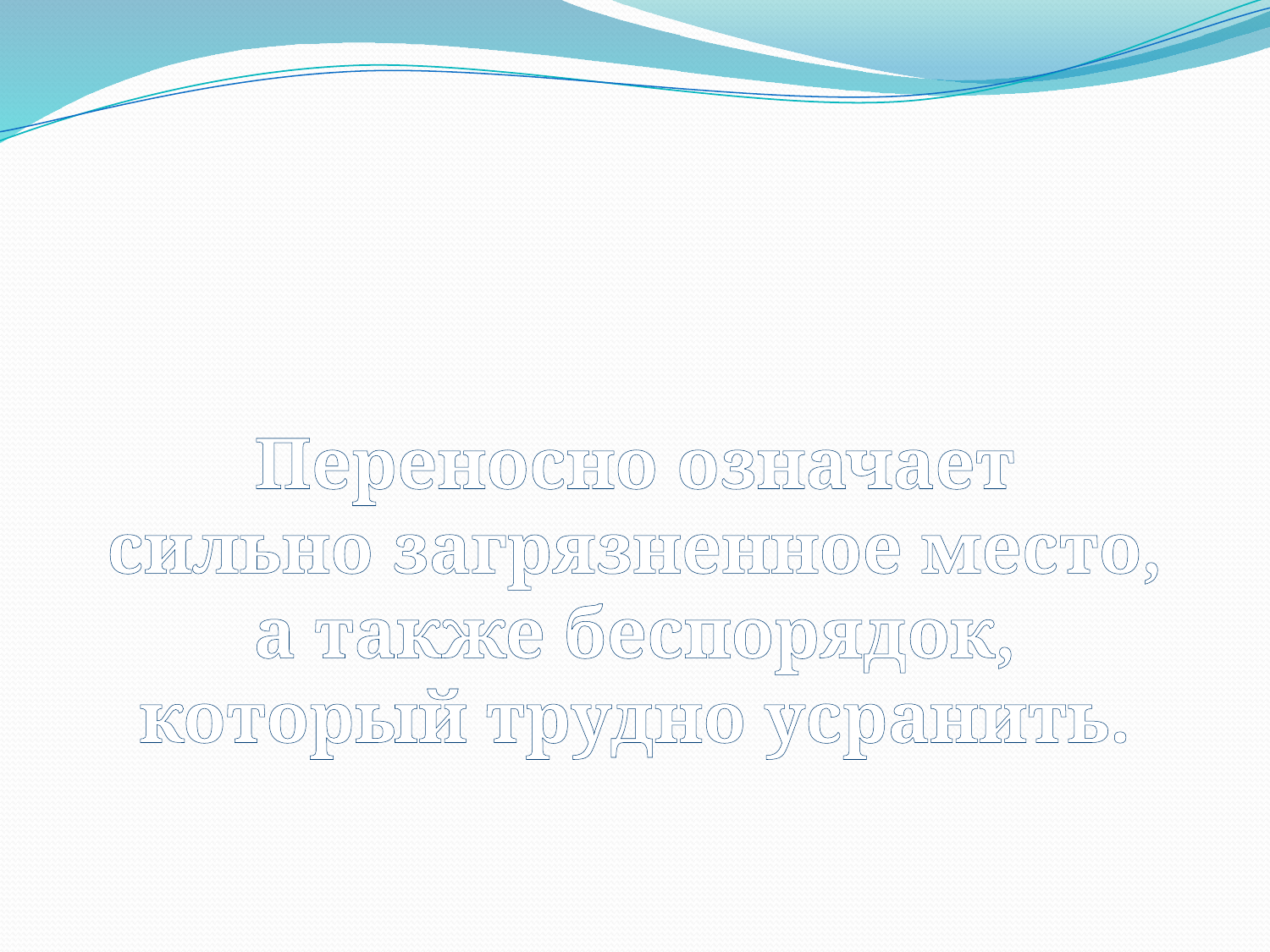

Переносно означает
сильно загрязненное место,
а также беспорядок,
который трудно усранить.